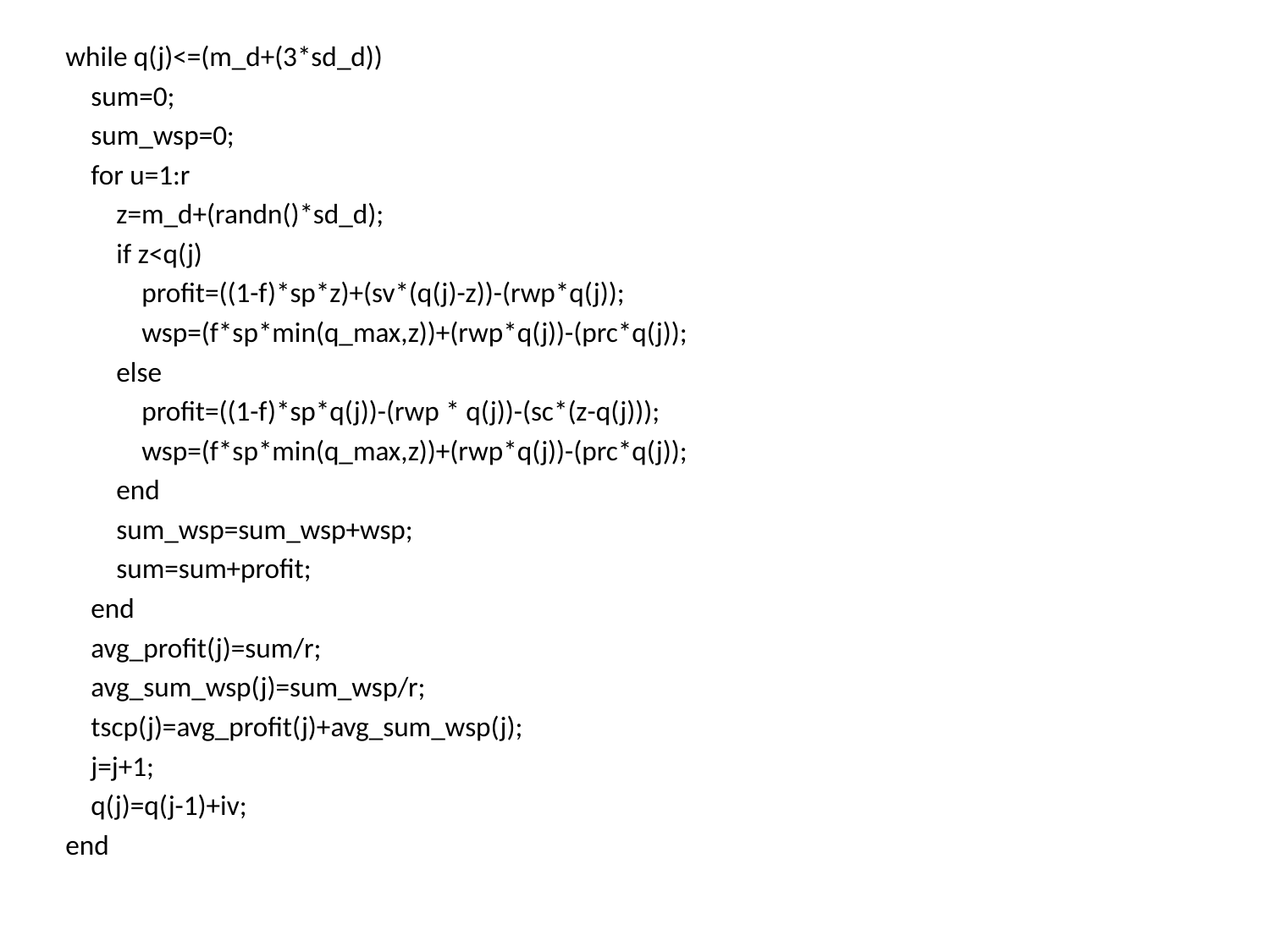

while q(j)<=(m_d+(3*sd_d))
    sum=0;
    sum_wsp=0;
    for u=1:r
        z=m_d+(randn()*sd_d);
        if z<q(j)
            profit=((1-f)*sp*z)+(sv*(q(j)-z))-(rwp*q(j));
            wsp=(f*sp*min(q_max,z))+(rwp*q(j))-(prc*q(j));
        else
            profit=((1-f)*sp*q(j))-(rwp * q(j))-(sc*(z-q(j)));
            wsp=(f*sp*min(q_max,z))+(rwp*q(j))-(prc*q(j));
        end
        sum_wsp=sum_wsp+wsp;
        sum=sum+profit;
    end
    avg_profit(j)=sum/r;
    avg_sum_wsp(j)=sum_wsp/r;
    tscp(j)=avg_profit(j)+avg_sum_wsp(j);
    j=j+1;
    q(j)=q(j-1)+iv;
end